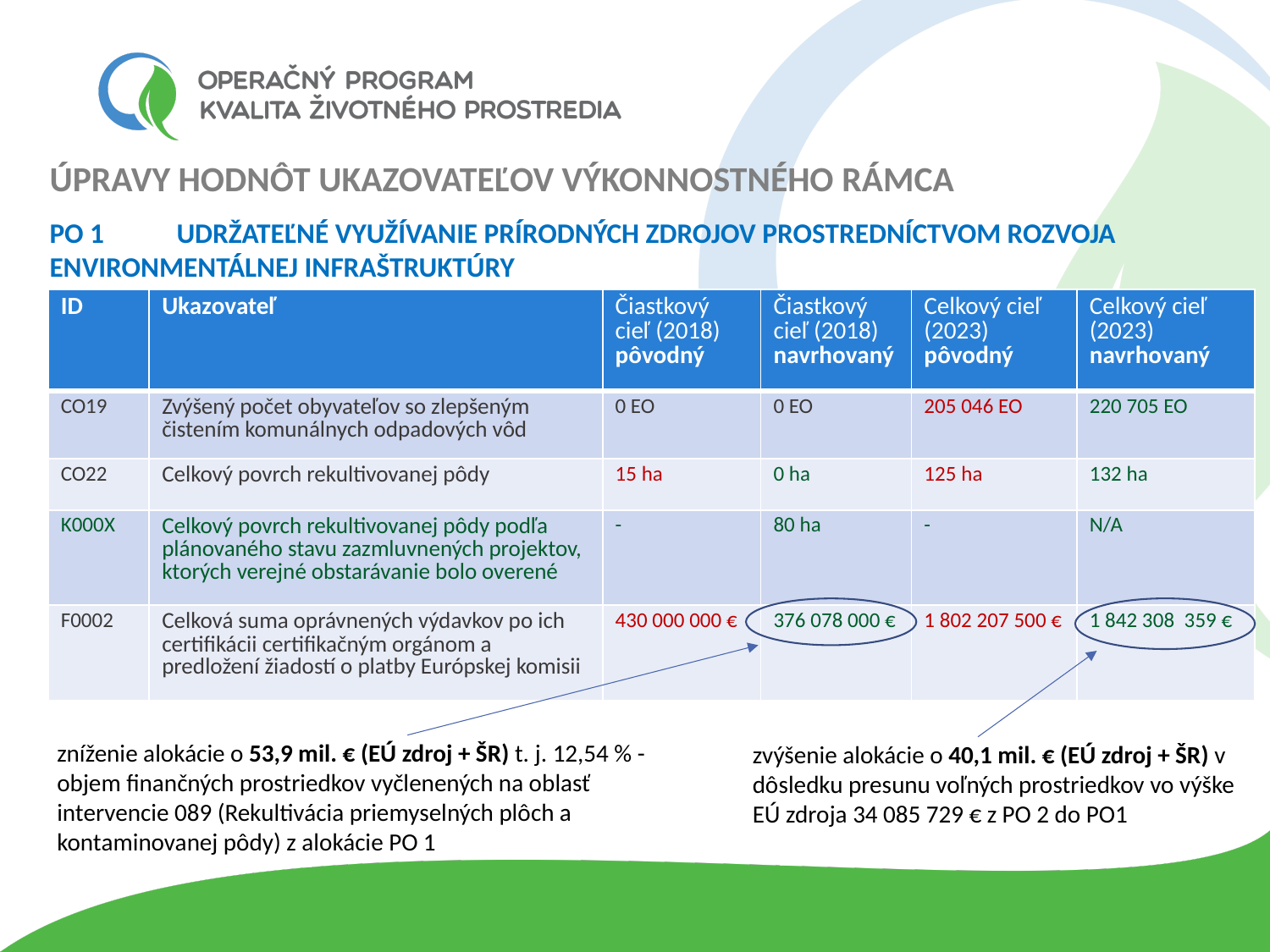

Úpravy hodnôt ukazovateľov výkonnostného rámca

PO 1 	Udržateľné využívanie prírodných zdrojov prostredníctvom rozvoja 	environmentálnej infraštruktúry
| ID | Ukazovateľ | Čiastkový cieľ (2018) pôvodný | Čiastkový cieľ (2018) navrhovaný | Celkový cieľ (2023) pôvodný | Celkový cieľ (2023) navrhovaný |
| --- | --- | --- | --- | --- | --- |
| CO19 | Zvýšený počet obyvateľov so zlepšeným čistením komunálnych odpadových vôd | 0 EO | 0 EO | 205 046 EO | 220 705 EO |
| CO22 | Celkový povrch rekultivovanej pôdy | 15 ha | 0 ha | 125 ha | 132 ha |
| K000X | Celkový povrch rekultivovanej pôdy podľa plánovaného stavu zazmluvnených projektov, ktorých verejné obstarávanie bolo overené | - | 80 ha | - | N/A |
| F0002 | Celková suma oprávnených výdavkov po ich certifikácii certifikačným orgánom a predložení žiadostí o platby Európskej komisii | 430 000 000 € | 376 078 000 € | 1 802 207 500 € | 1 842 308 359 € |

zníženie alokácie o 53,9 mil. € (EÚ zdroj + ŠR) t. j. 12,54 % - objem finančných prostriedkov vyčlenených na oblasť intervencie 089 (Rekultivácia priemyselných plôch a kontaminovanej pôdy) z alokácie PO 1
zvýšenie alokácie o 40,1 mil. € (EÚ zdroj + ŠR) v dôsledku presunu voľných prostriedkov vo výške EÚ zdroja 34 085 729 € z PO 2 do PO1